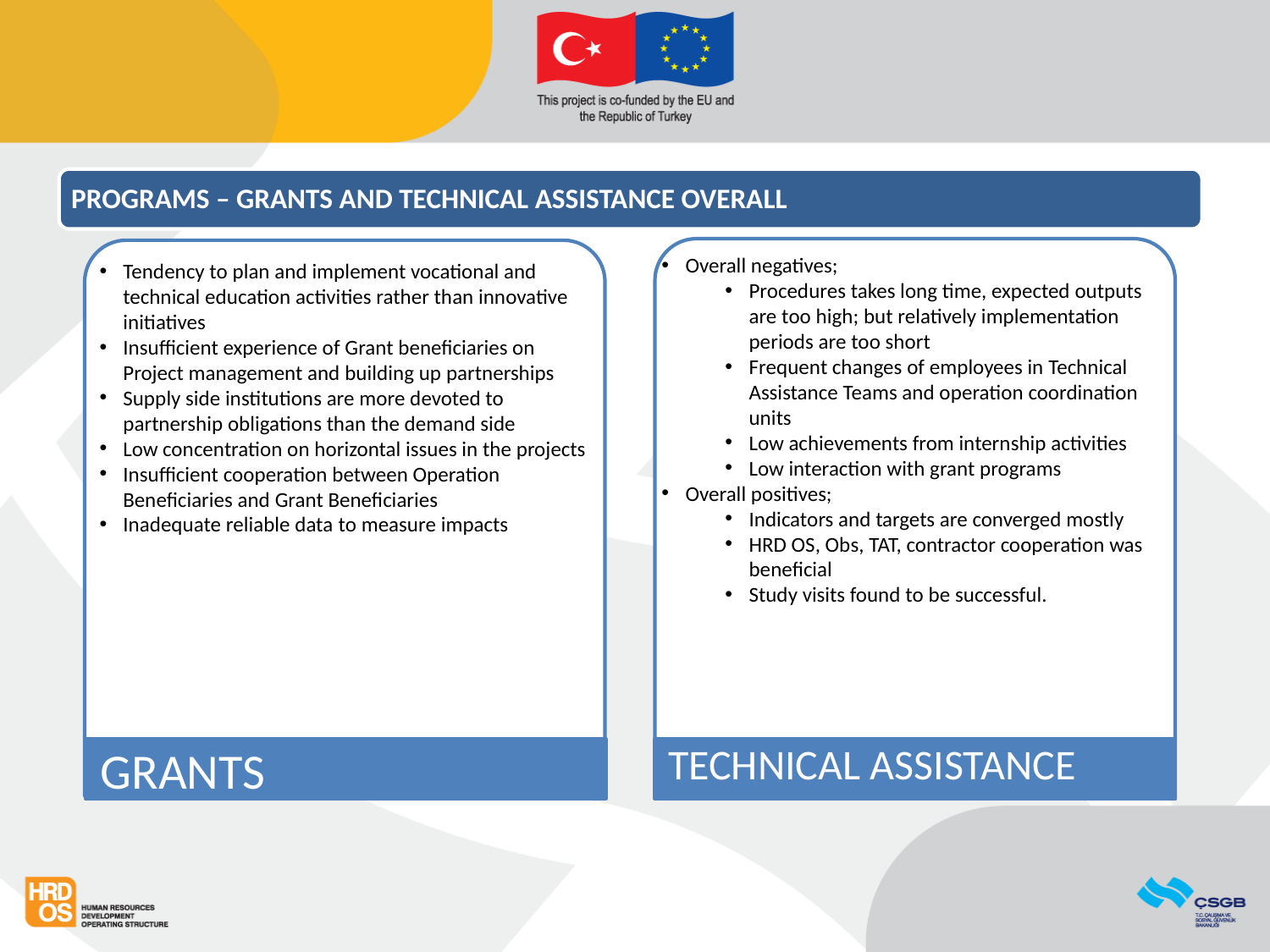

#

PROGRAMS – GRANTS AND TECHNICAL ASSISTANCE OVERALL

Tendency to plan and implement vocational and technical education activities rather than innovative initiatives
Insufficient experience of Grant beneficiaries on Project management and building up partnerships
Supply side institutions are more devoted to partnership obligations than the demand side
Low concentration on horizontal issues in the projects
Insufficient cooperation between Operation Beneficiaries and Grant Beneficiaries
Inadequate reliable data to measure impacts
Overall negatives;
Procedures takes long time, expected outputs are too high; but relatively implementation periods are too short
Frequent changes of employees in Technical Assistance Teams and operation coordination units
Low achievements from internship activities
Low interaction with grant programs
Overall positives;
Indicators and targets are converged mostly
HRD OS, Obs, TAT, contractor cooperation was beneficial
Study visits found to be successful.
TECHNICAL ASSISTANCE

GRANTS